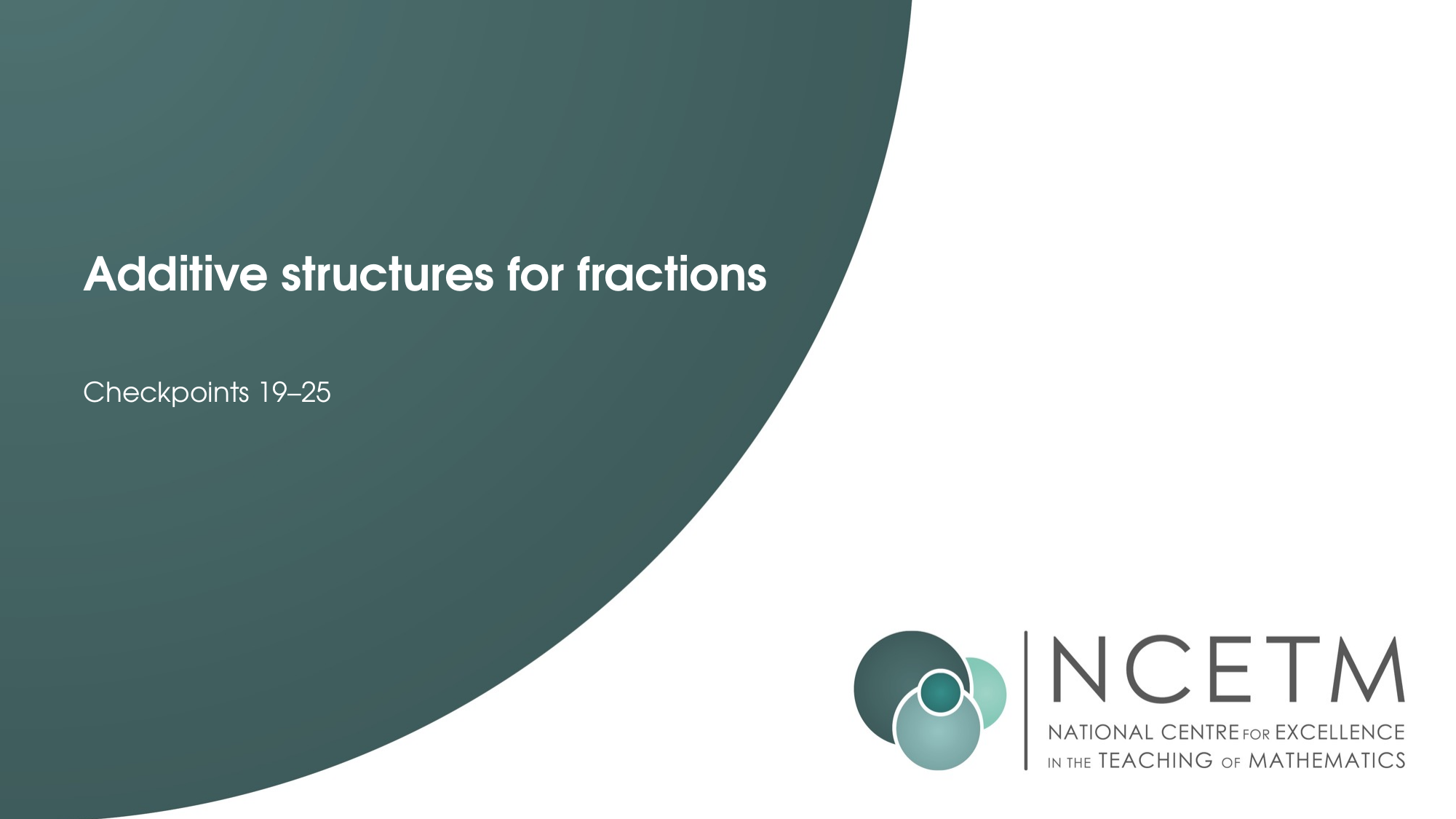

# Additive structures for fractions
Checkpoints 19–25